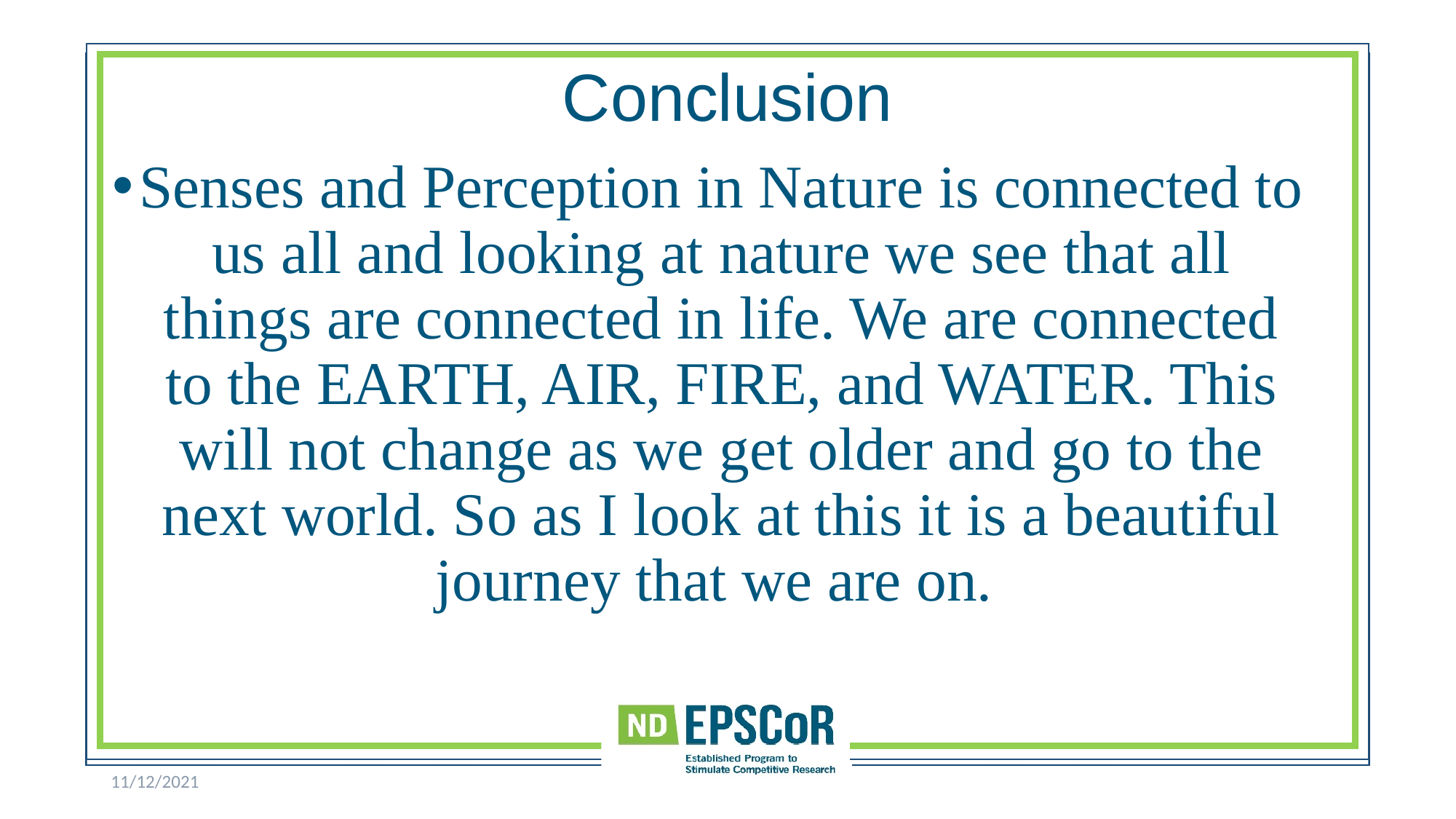

# Conclusion
Senses and Perception in Nature is connected to us all and looking at nature we see that all things are connected in life. We are connected to the EARTH, AIR, FIRE, and WATER. This will not change as we get older and go to the next world. So as I look at this it is a beautiful journey that we are on.
11/12/2021